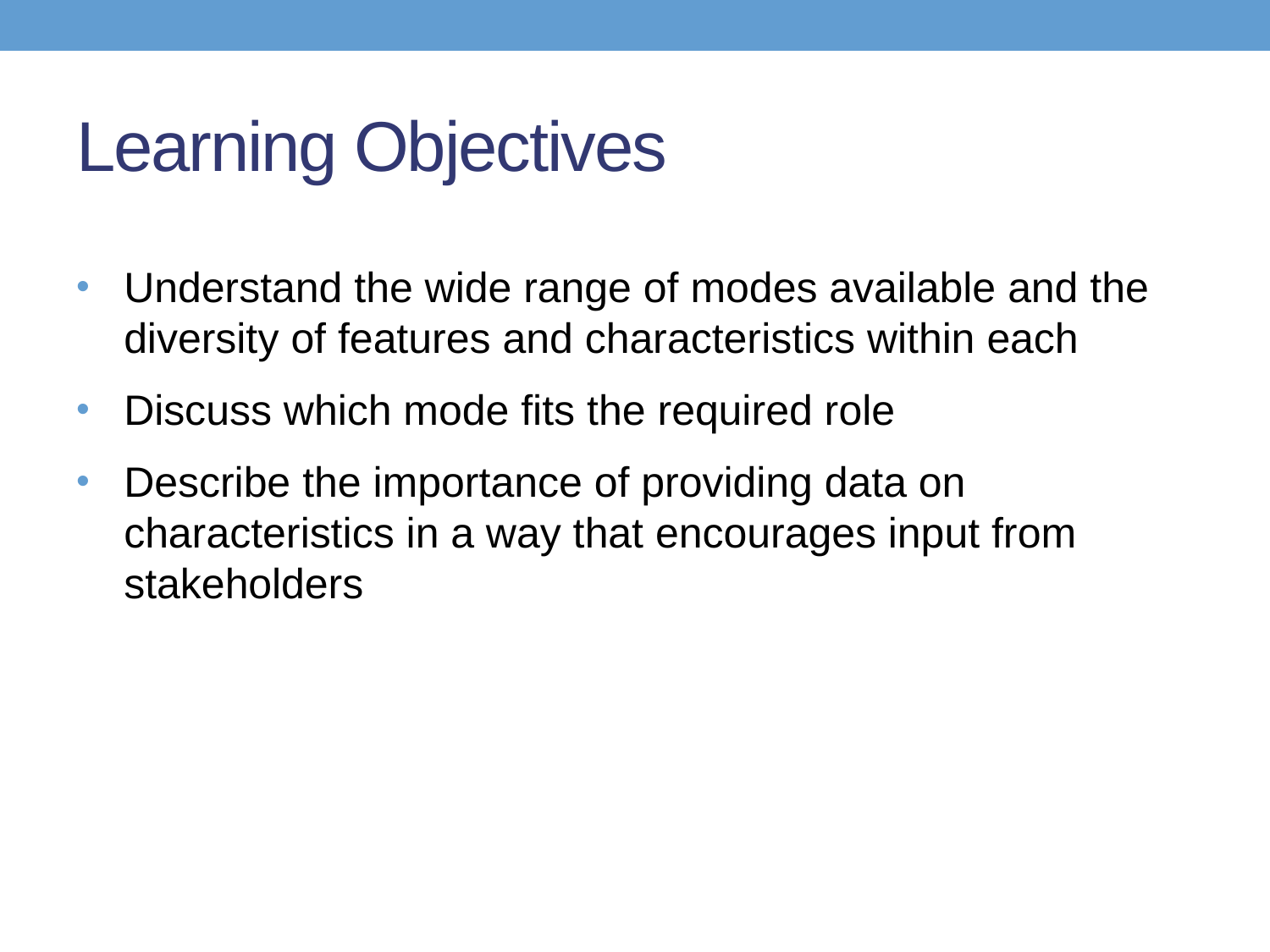

# Learning Objectives
Understand the wide range of modes available and the diversity of features and characteristics within each
Discuss which mode fits the required role
Describe the importance of providing data on characteristics in a way that encourages input from stakeholders